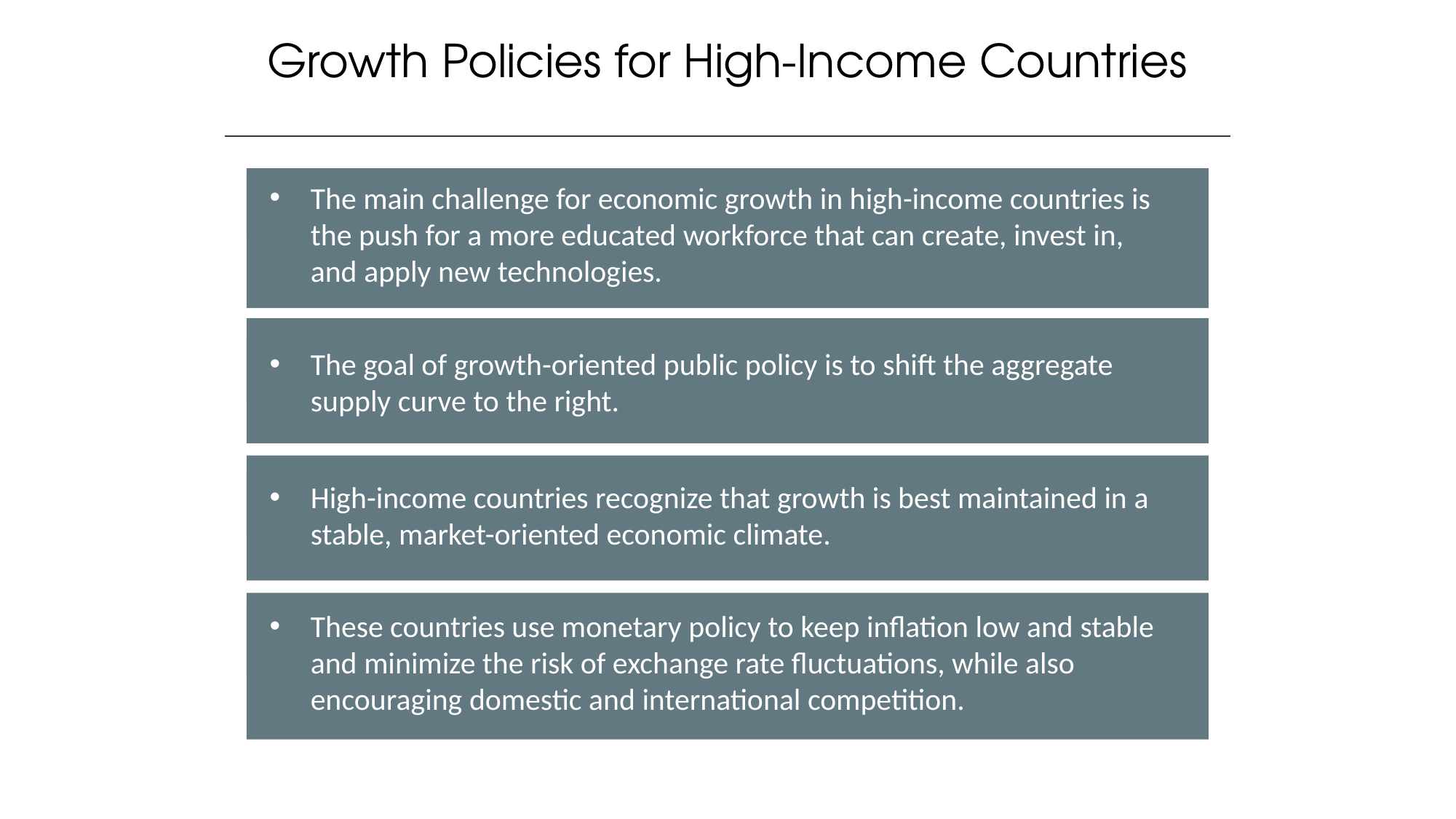

Growth Policies for High-Income Countries

The main challenge for economic growth in high-income countries is the push for a more educated workforce that can create, invest in, and apply new technologies.

The goal of growth-oriented public policy is to shift the aggregate supply curve to the right.

High-income countries recognize that growth is best maintained in a stable, market-oriented economic climate.

These countries use monetary policy to keep inflation low and stable and minimize the risk of exchange rate fluctuations, while also encouraging domestic and international competition.